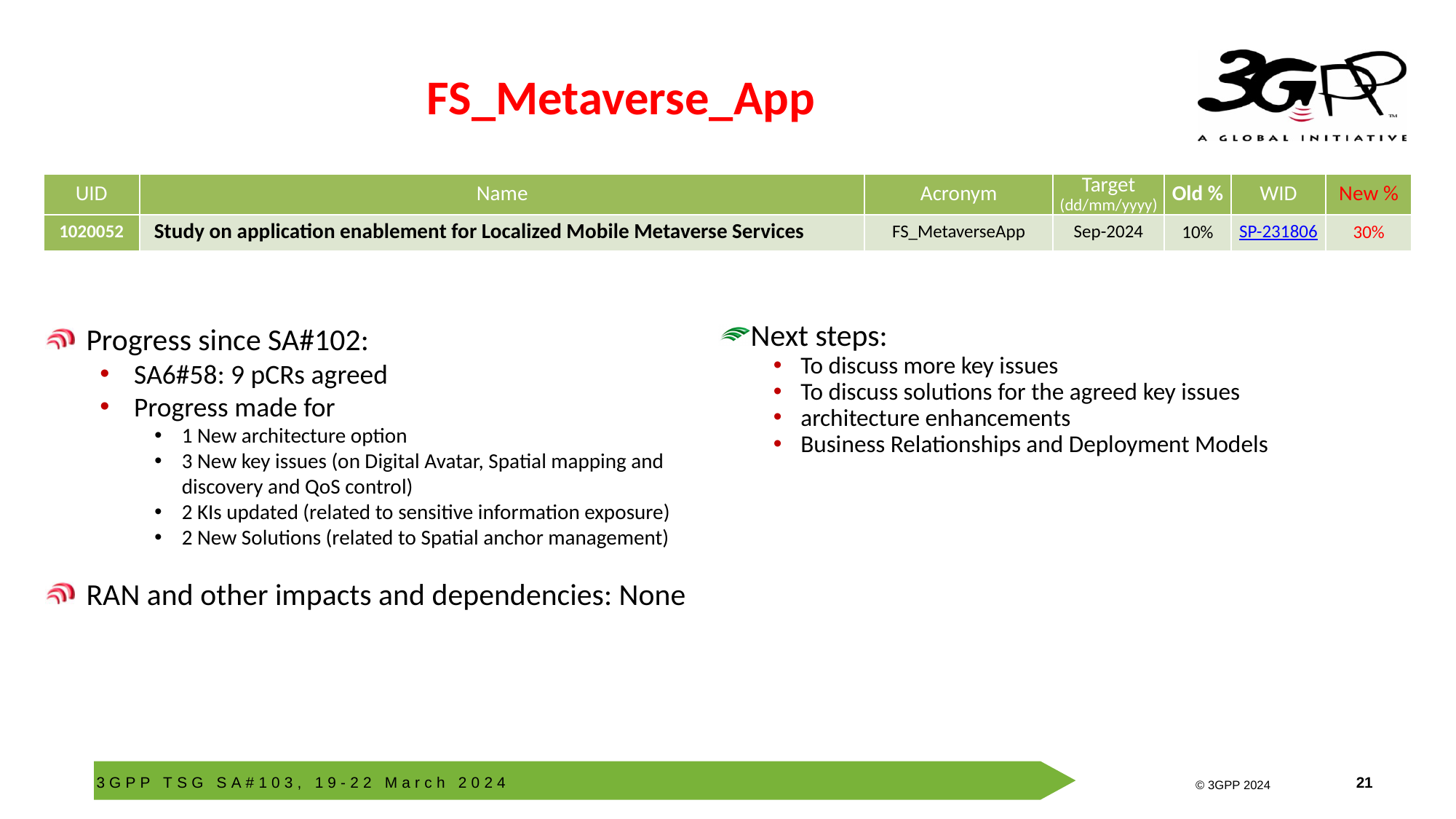

# FS_Metaverse_App
| UID | Name | Acronym | Target (dd/mm/yyyy) | Old % | WID | New % |
| --- | --- | --- | --- | --- | --- | --- |
| 1020052 | Study on application enablement for Localized Mobile Metaverse Services | FS\_MetaverseApp | Sep-2024 | 10% | SP-231806 | 30% |
Progress since SA#102:
SA6#58: 9 pCRs agreed
Progress made for
1 New architecture option
3 New key issues (on Digital Avatar, Spatial mapping and discovery and QoS control)
2 KIs updated (related to sensitive information exposure)
2 New Solutions (related to Spatial anchor management)

RAN and other impacts and dependencies: None

Next steps:
To discuss more key issues
To discuss solutions for the agreed key issues
architecture enhancements
Business Relationships and Deployment Models